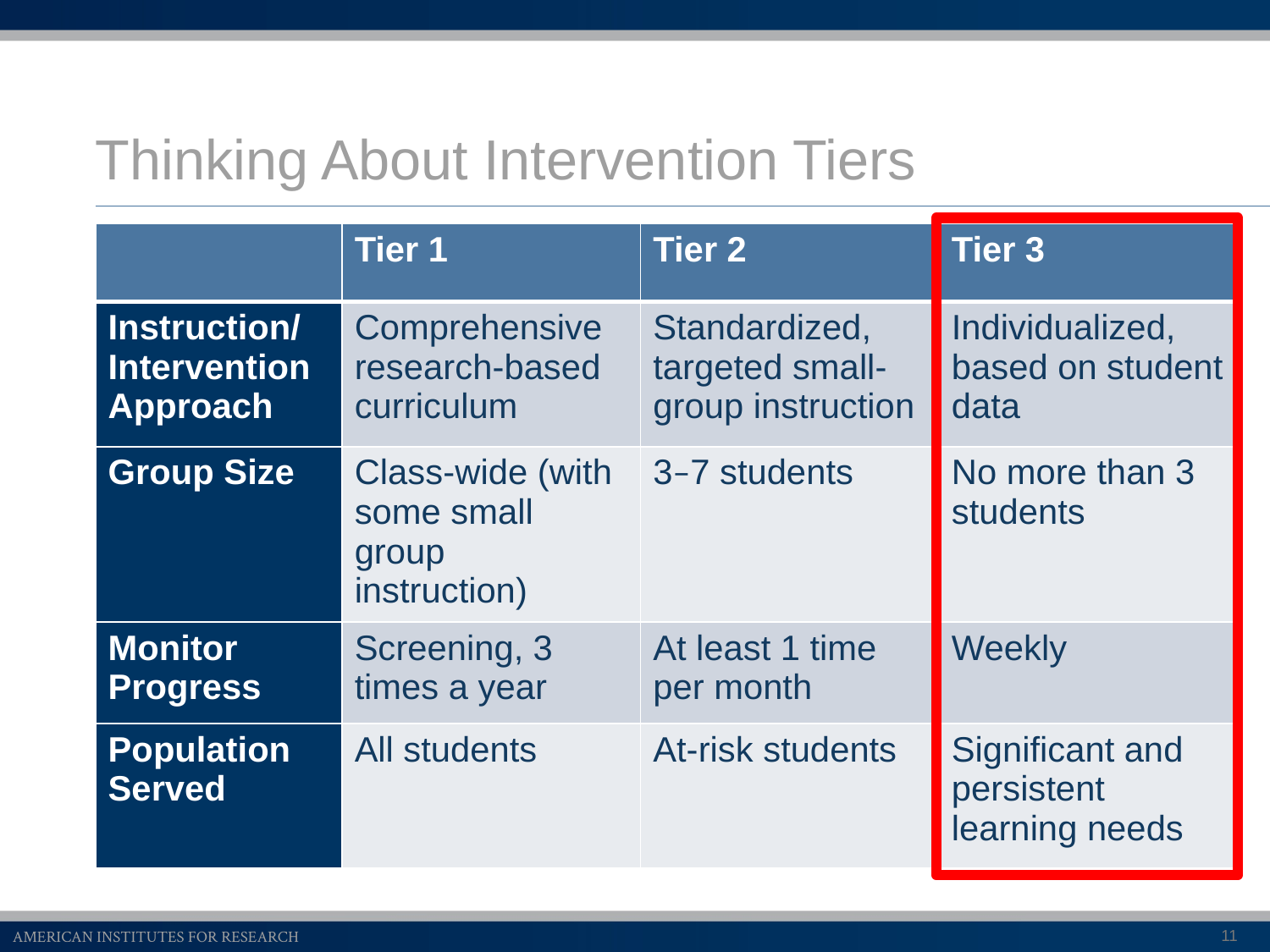

# Thinking About Intervention Tiers

|  | Tier 1 | Tier 2 | Tier 3 |
| --- | --- | --- | --- |
| Instruction/ Intervention Approach | Comprehensive research-based curriculum | Standardized, targeted small-group instruction | Individualized, based on student data |
| Group Size | Class-wide (with some small group instruction) | 3–7 students | No more than 3 students |
| Monitor Progress | Screening, 3 times a year | At least 1 time per month | Weekly |
| Population Served | All students | At-risk students | Significant and persistent learning needs |
11